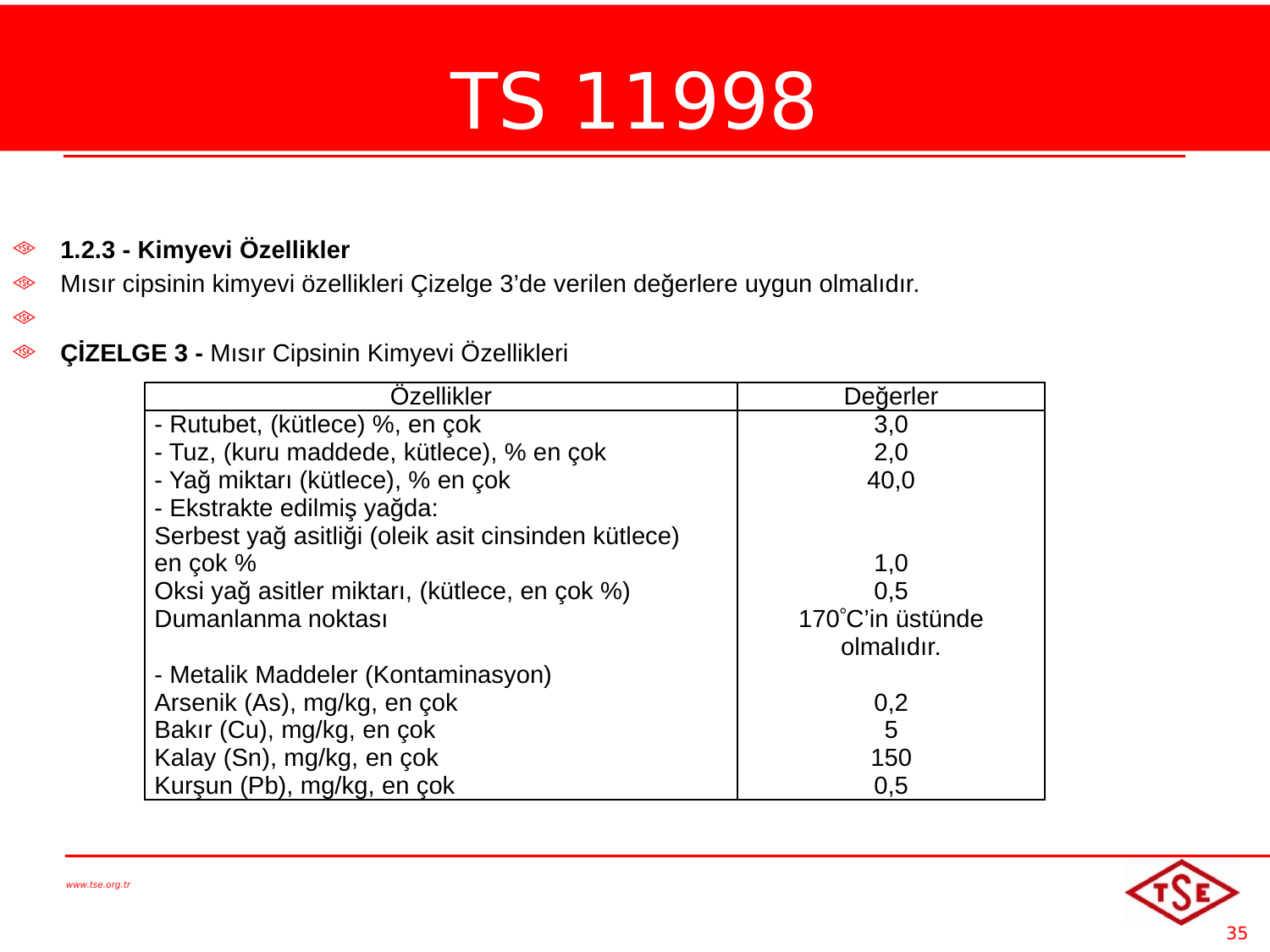

# TS 11998
1.2.3 - Kimyevi Özellikler
Mısır cipsinin kimyevi özellikleri Çizelge 3’de verilen değerlere uygun olmalıdır.

ÇİZELGE 3 - Mısır Cipsinin Kimyevi Özellikleri

| Özellikler | Değerler |
| --- | --- |
| - Rutubet, (kütlece) %, en çok | 3,0 |
| - Tuz, (kuru maddede, kütlece), % en çok | 2,0 |
| - Yağ miktarı (kütlece), % en çok | 40,0 |
| - Ekstrakte edilmiş yağda: |  |
| Serbest yağ asitliği (oleik asit cinsinden kütlece) |  |
| en çok % | 1,0 |
| Oksi yağ asitler miktarı, (kütlece, en çok %) | 0,5 |
| Dumanlanma noktası | 170°C’in üstünde olmalıdır. |
| - Metalik Maddeler (Kontaminasyon) |  |
| Arsenik (As), mg/kg, en çok | 0,2 |
| Bakır (Cu), mg/kg, en çok | 5 |
| Kalay (Sn), mg/kg, en çok | 150 |
| Kurşun (Pb), mg/kg, en çok | 0,5 |

www.tse.org.tr
35